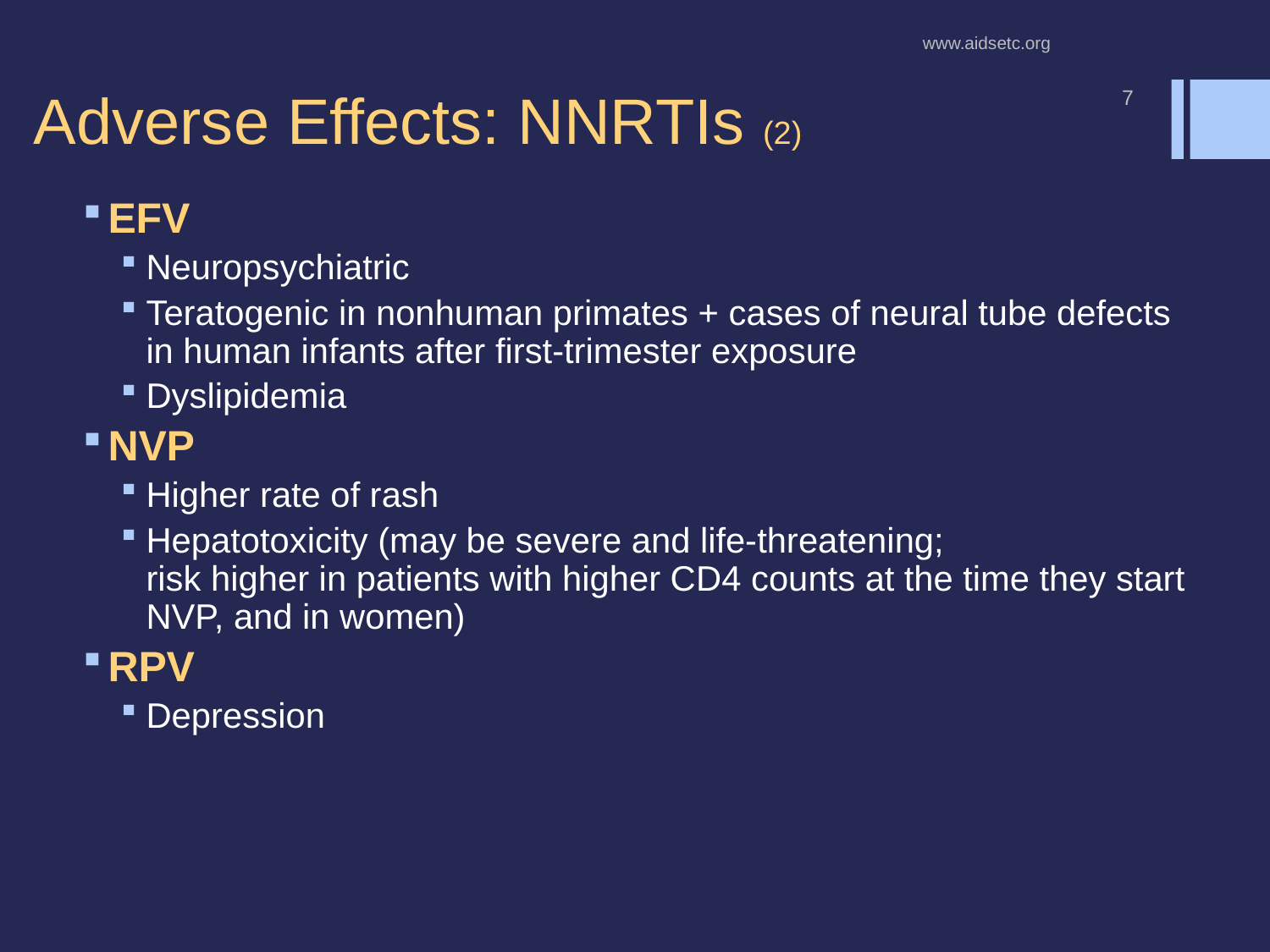

www.aidsetc.org
# Adverse Effects: NNRTIs (2)
7
EFV
Neuropsychiatric
Teratogenic in nonhuman primates + cases of neural tube defects in human infants after first-trimester exposure
Dyslipidemia
NVP
Higher rate of rash
Hepatotoxicity (may be severe and life-threatening;
risk higher in patients with higher CD4 counts at the time they start NVP, and in women)
RPV
Depression